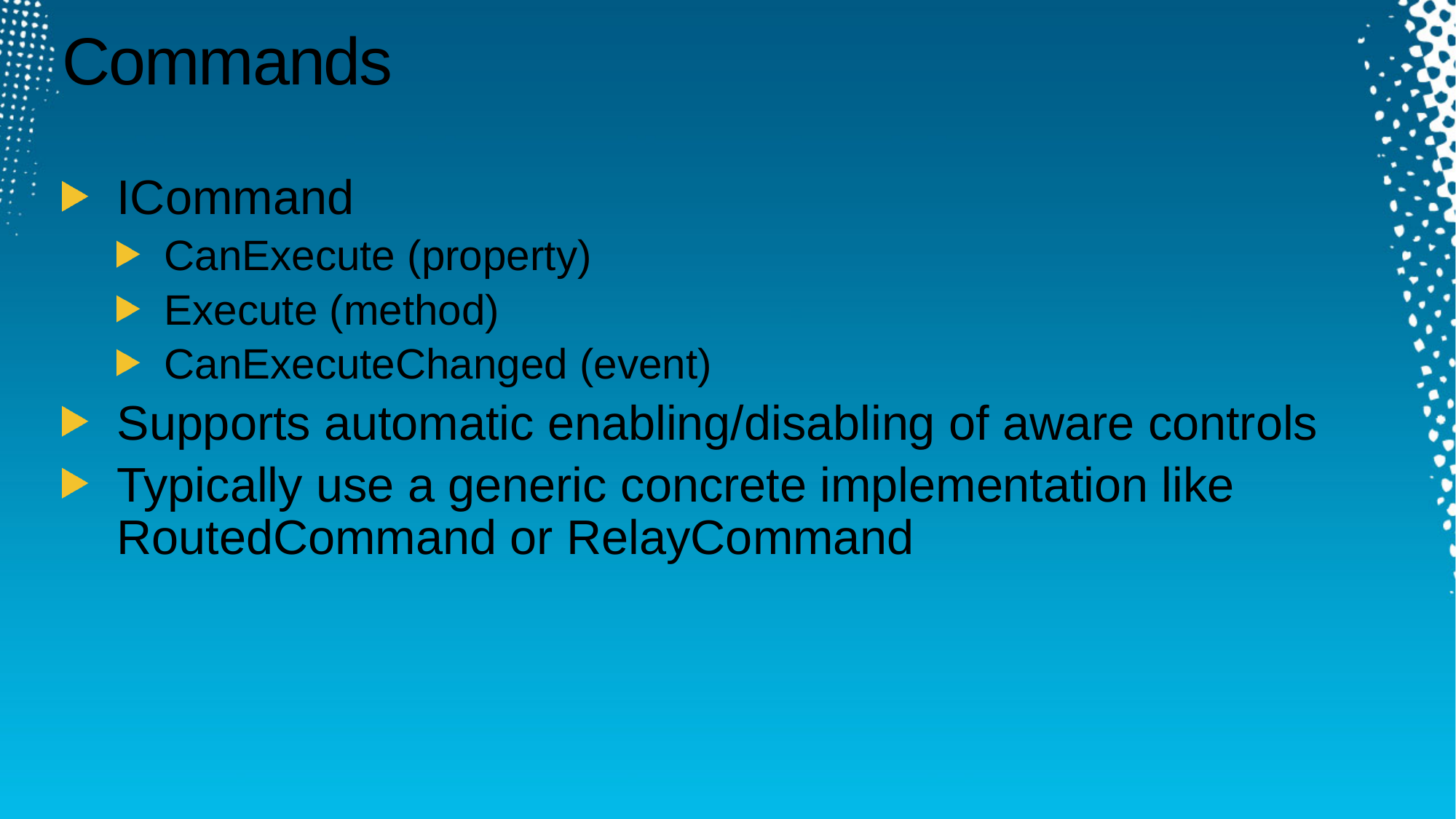

# Commands
ICommand
CanExecute (property)
Execute (method)
CanExecuteChanged (event)
Supports automatic enabling/disabling of aware controls
Typically use a generic concrete implementation like RoutedCommand or RelayCommand